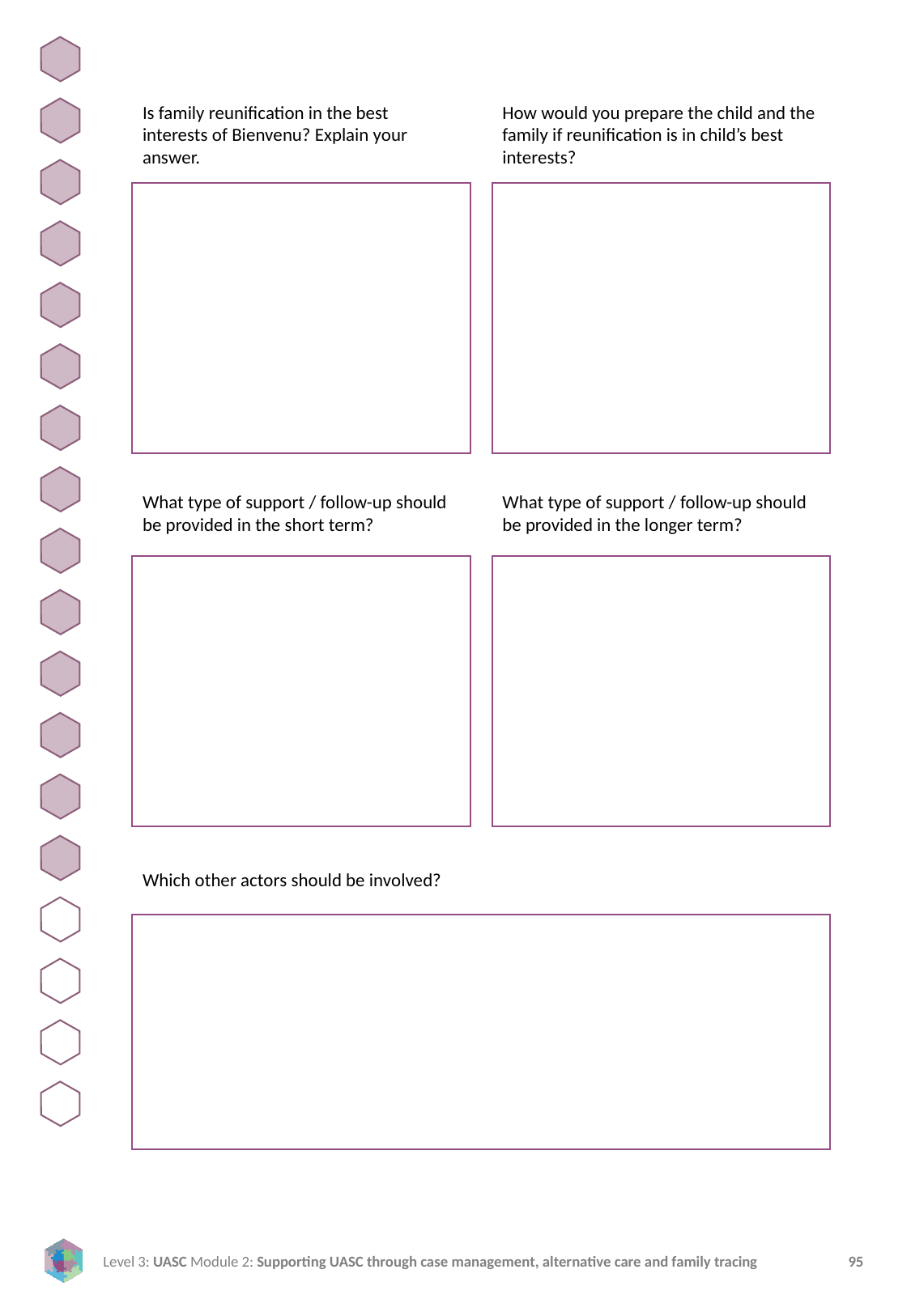

Is family reunification in the best interests of Bienvenu? Explain your answer.
How would you prepare the child and the family if reunification is in child’s best interests?

What type of support / follow-up should be provided in the short term?
What type of support / follow-up should be provided in the longer term?

Which other actors should be involved?